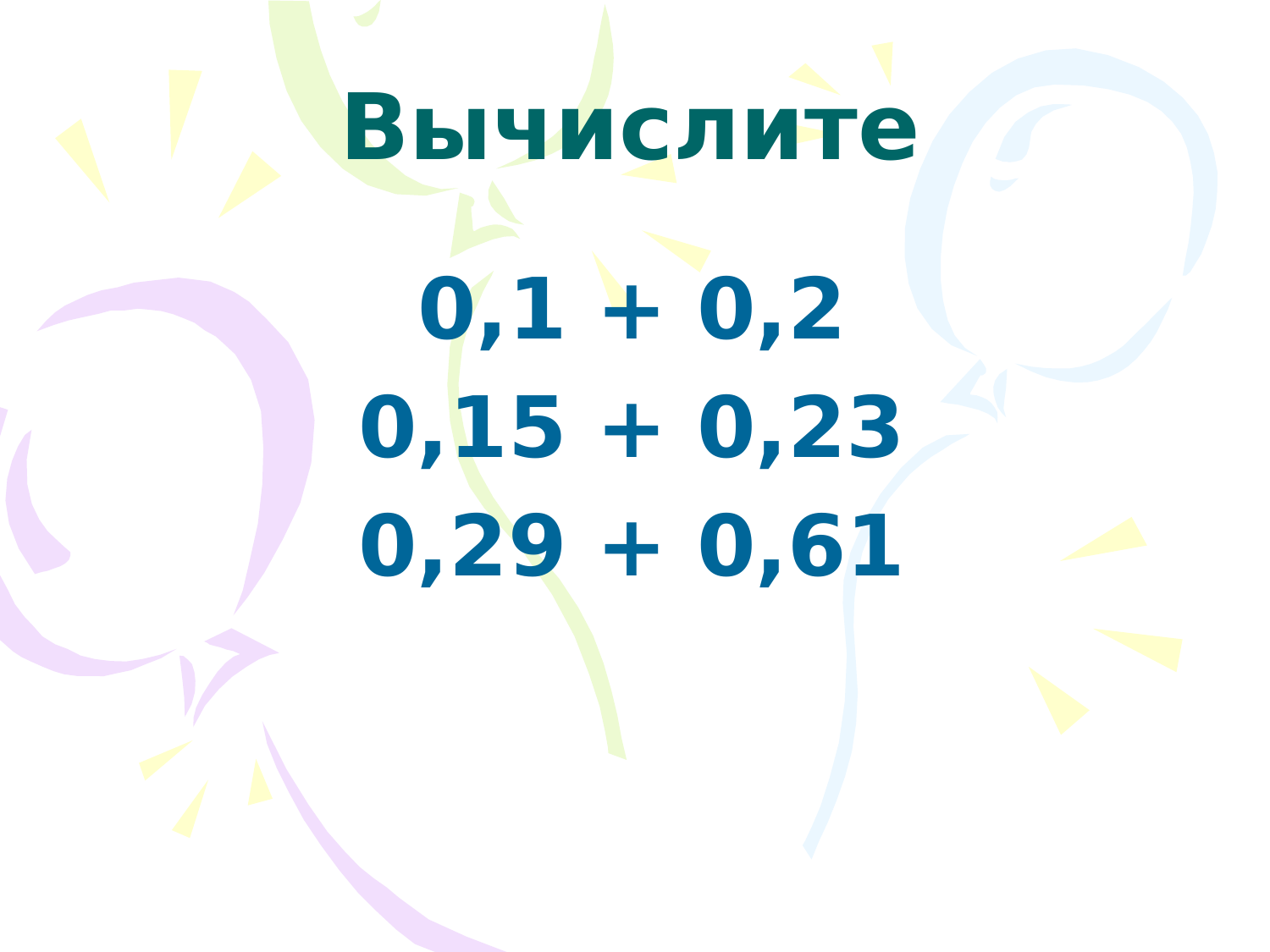

# Вычислите
0,1 + 0,2
0,15 + 0,23
0,29 + 0,61